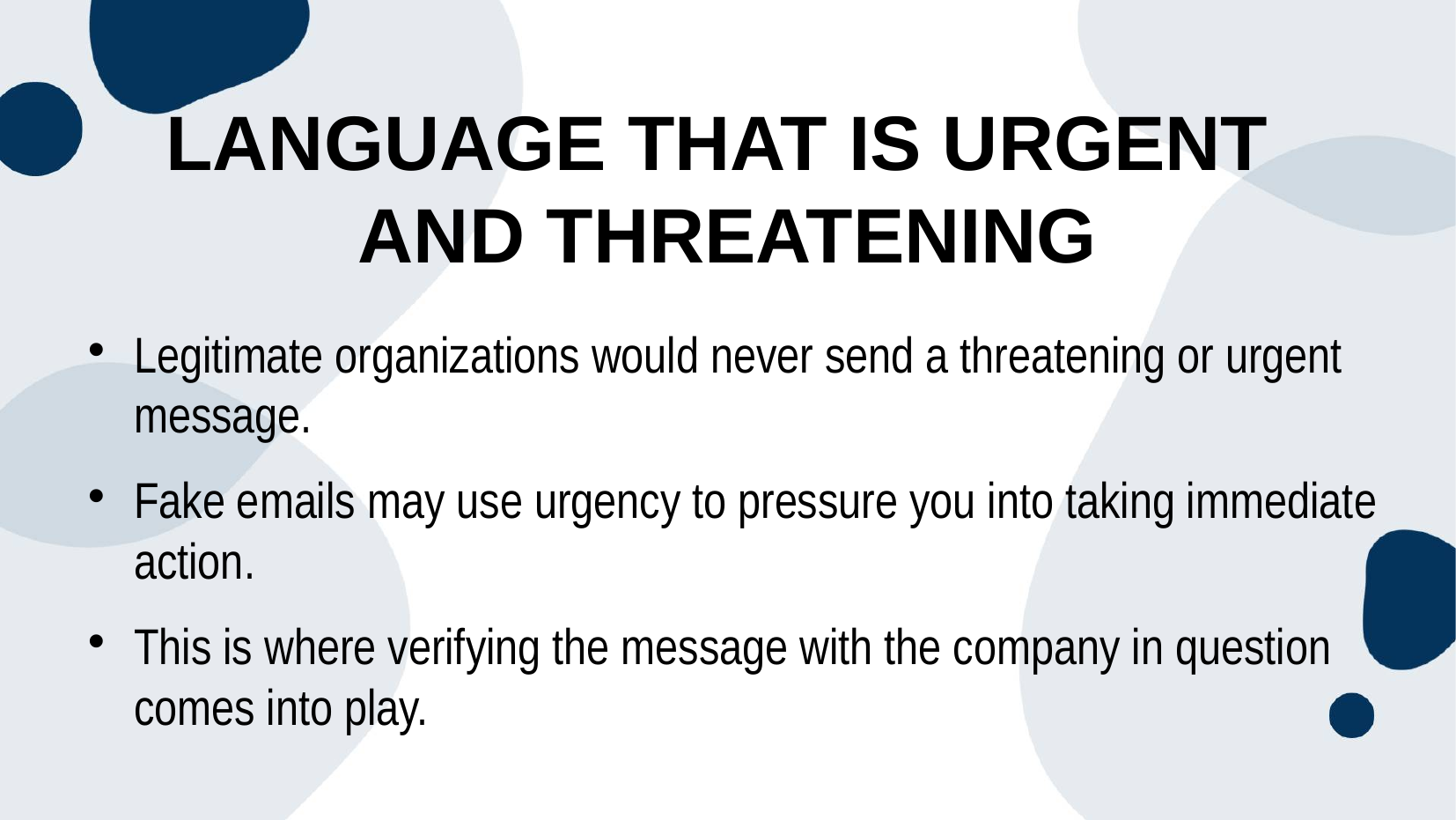

# Language that is urgent and threatening
Legitimate organizations would never send a threatening or urgent message.
Fake emails may use urgency to pressure you into taking immediate action.
This is where verifying the message with the company in question comes into play.